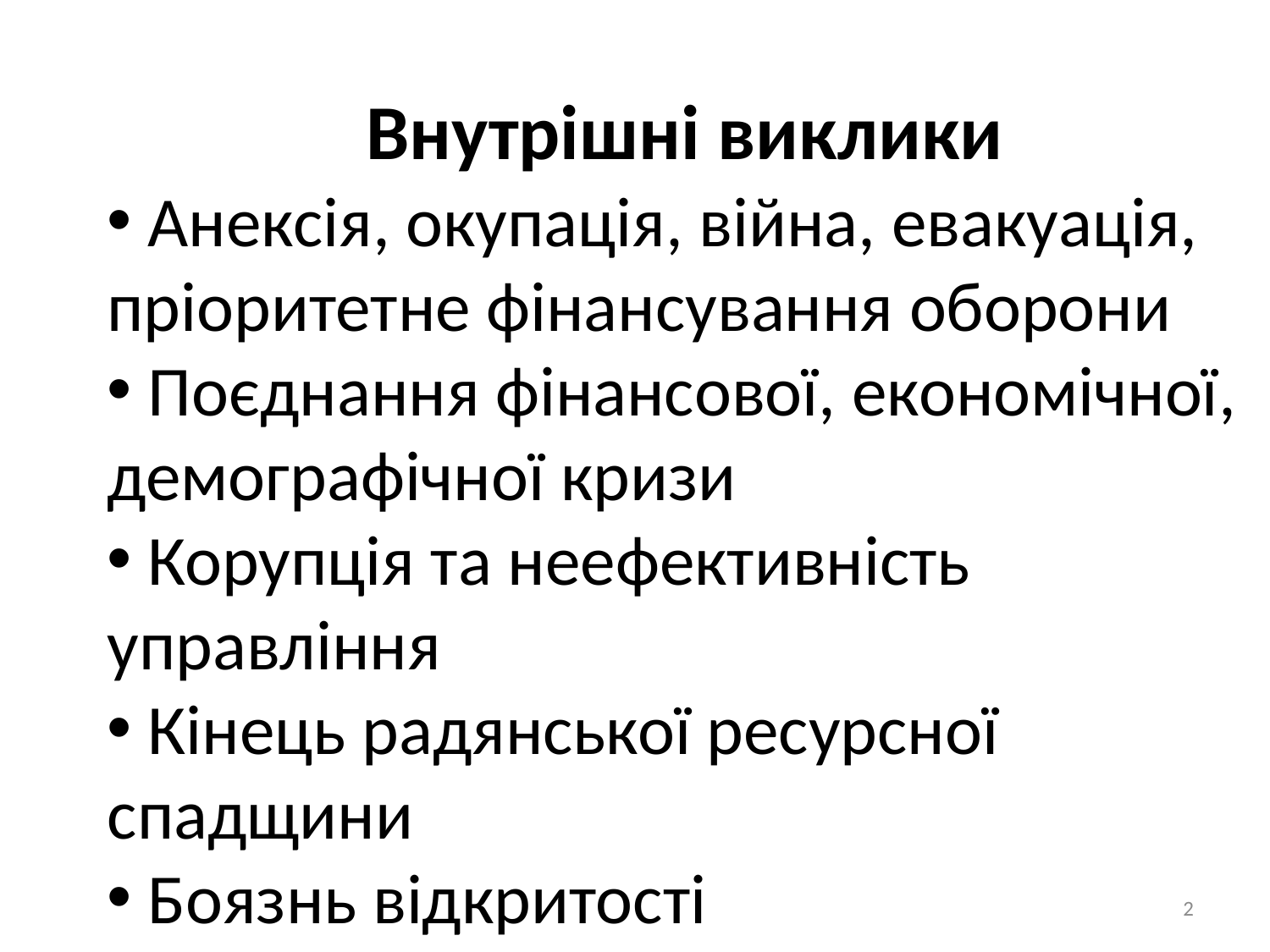

Внутрішні виклики
 Анексія, окупація, війна, евакуація, пріоритетне фінансування оборони
 Поєднання фінансової, економічної, демографічної кризи
 Корупція та неефективність управління
 Кінець радянської ресурсної спадщини
 Боязнь відкритості
2